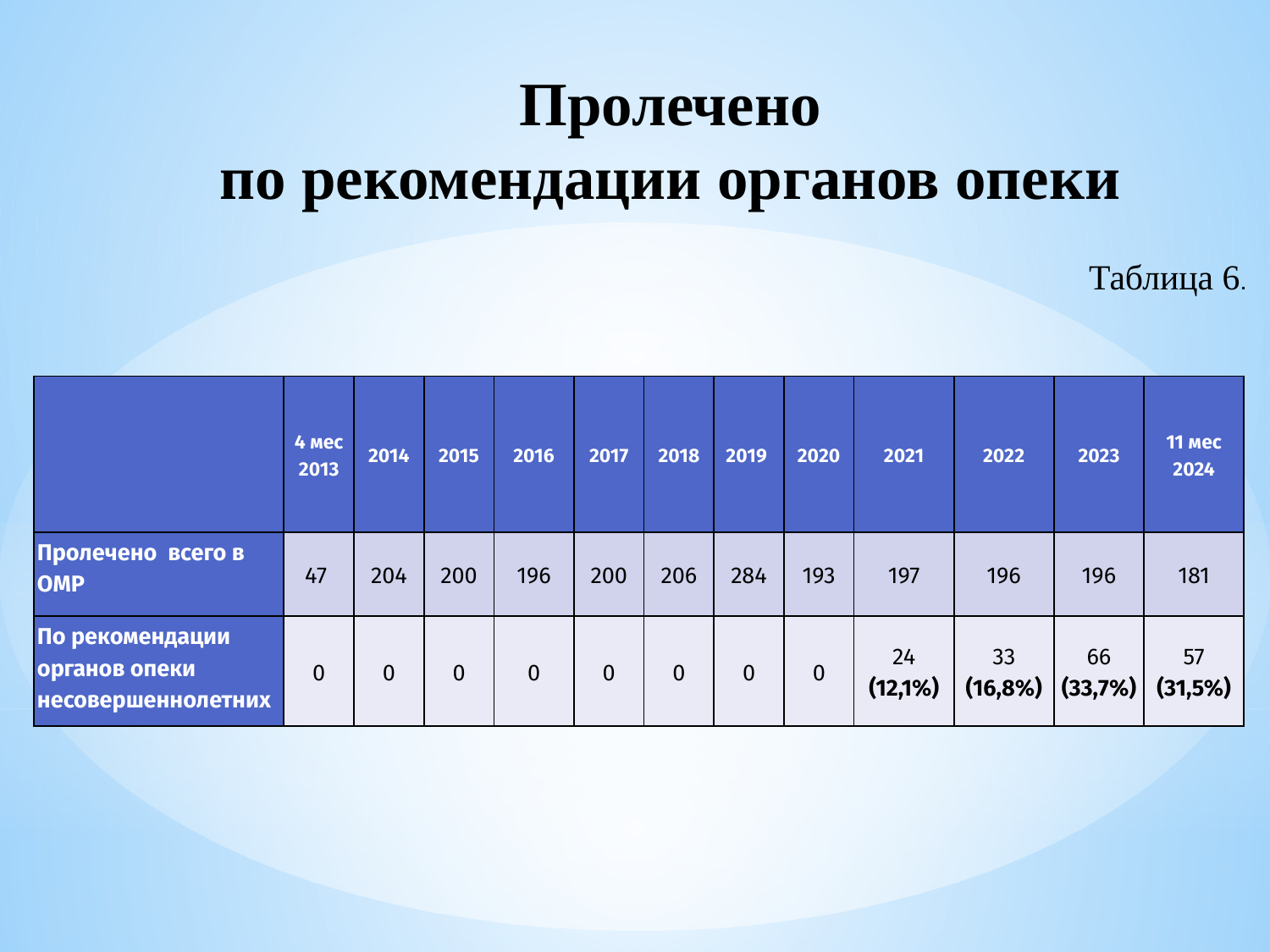

Пролечено
по рекомендации органов опеки

Таблица 6.

|  | 4 мес 2013 | 2014 | 2015 | 2016 | 2017 | 2018 | 2019 | 2020 | 2021 | 2022 | 2023 | 11 мес 2024 |
| --- | --- | --- | --- | --- | --- | --- | --- | --- | --- | --- | --- | --- |
| Пролечено всего в ОМР | 47 | 204 | 200 | 196 | 200 | 206 | 284 | 193 | 197 | 196 | 196 | 181 |
| По рекомендации органов опеки несовершеннолетних | 0 | 0 | 0 | 0 | 0 | 0 | 0 | 0 | 24 (12,1%) | 33 (16,8%) | 66 (33,7%) | 57 (31,5%) |